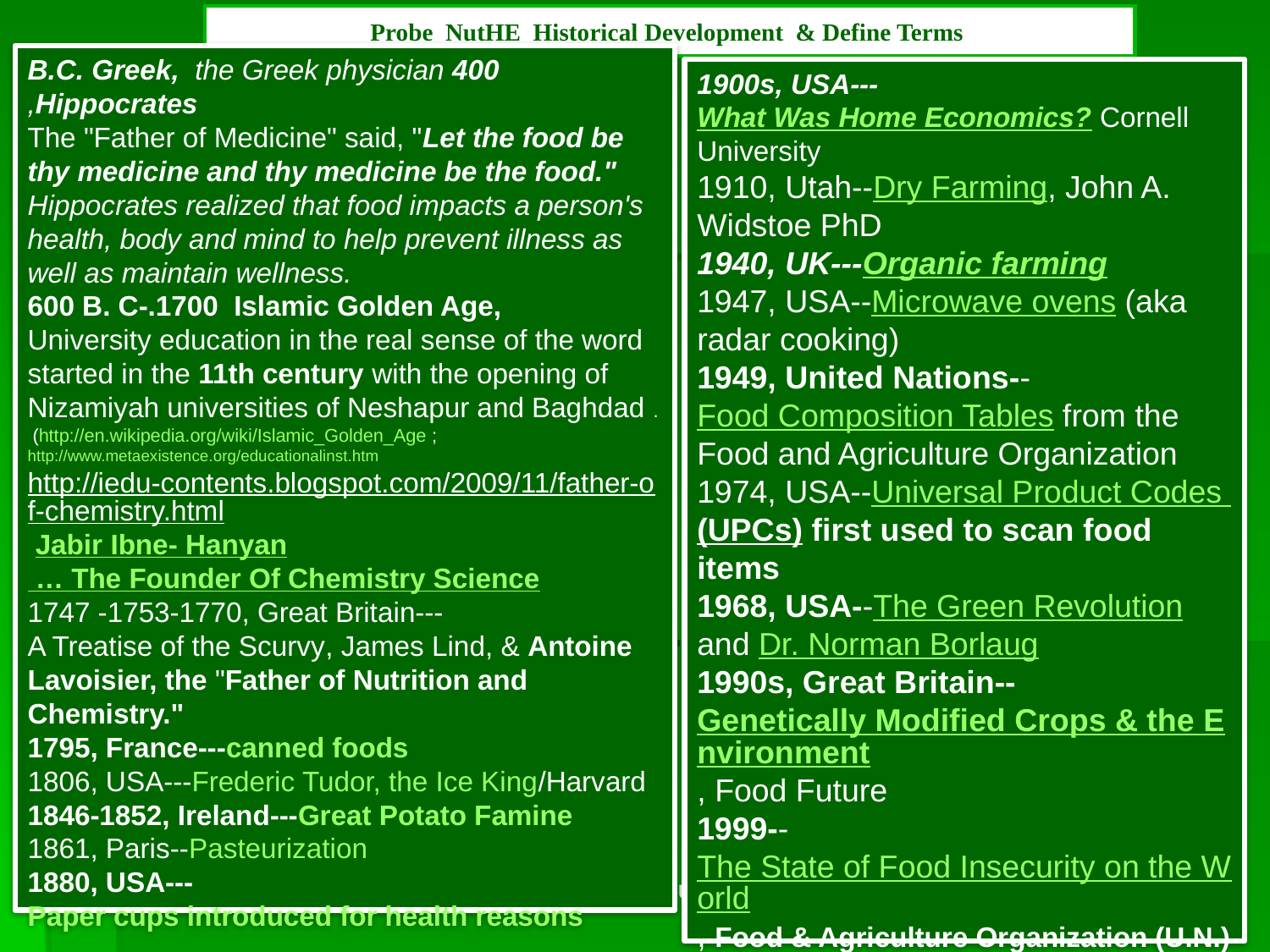

# Probe  NutHE  Historical Development  & Define Terms
400 B.C. Greek,  the Greek physician Hippocrates,
The "Father of Medicine" said, "Let the food be thy medicine and thy medicine be the food." Hippocrates realized that food impacts a person's health, body and mind to help prevent illness as well as maintain wellness.
600 B. C-.1700  Islamic Golden Age,
University education in the real sense of the word started in the 11th century with the opening of Nizamiyah universities of Neshapur and Baghdad .  (http://en.wikipedia.org/wiki/Islamic_Golden_Age ; http://www.metaexistence.org/educationalinst.htm
http://iedu-contents.blogspot.com/2009/11/father-of-chemistry.html Jabir Ibne- Hanyan … The Founder Of Chemistry Science
1747 -1753-1770, Great Britain---A Treatise of the Scurvy, James Lind, & Antoine Lavoisier, the "Father of Nutrition and Chemistry."
1795, France---canned foods
1806, USA---Frederic Tudor, the Ice King/Harvard
1846-1852, Ireland---Great Potato Famine
1861, Paris--Pasteurization
1880, USA---Paper cups introduced for health reasons
1900s, USA---What Was Home Economics? Cornell University
1910, Utah--Dry Farming, John A. Widstoe PhD
1940, UK---Organic farming
1947, USA--Microwave ovens (aka radar cooking)
1949, United Nations--Food Composition Tables from the Food and Agriculture Organization
1974, USA--Universal Product Codes (UPCs) first used to scan food items
1968, USA--The Green Revolution and Dr. Norman Borlaug
1990s, Great Britain--Genetically Modified Crops & the Environment, Food Future
1999--The State of Food Insecurity on the World, Food & Agriculture Organization (U.N.)
http://www.naturalhealers.com/natural-health-careers/article/nutrition-history
CHS465
JOHALI NutHE2015
12